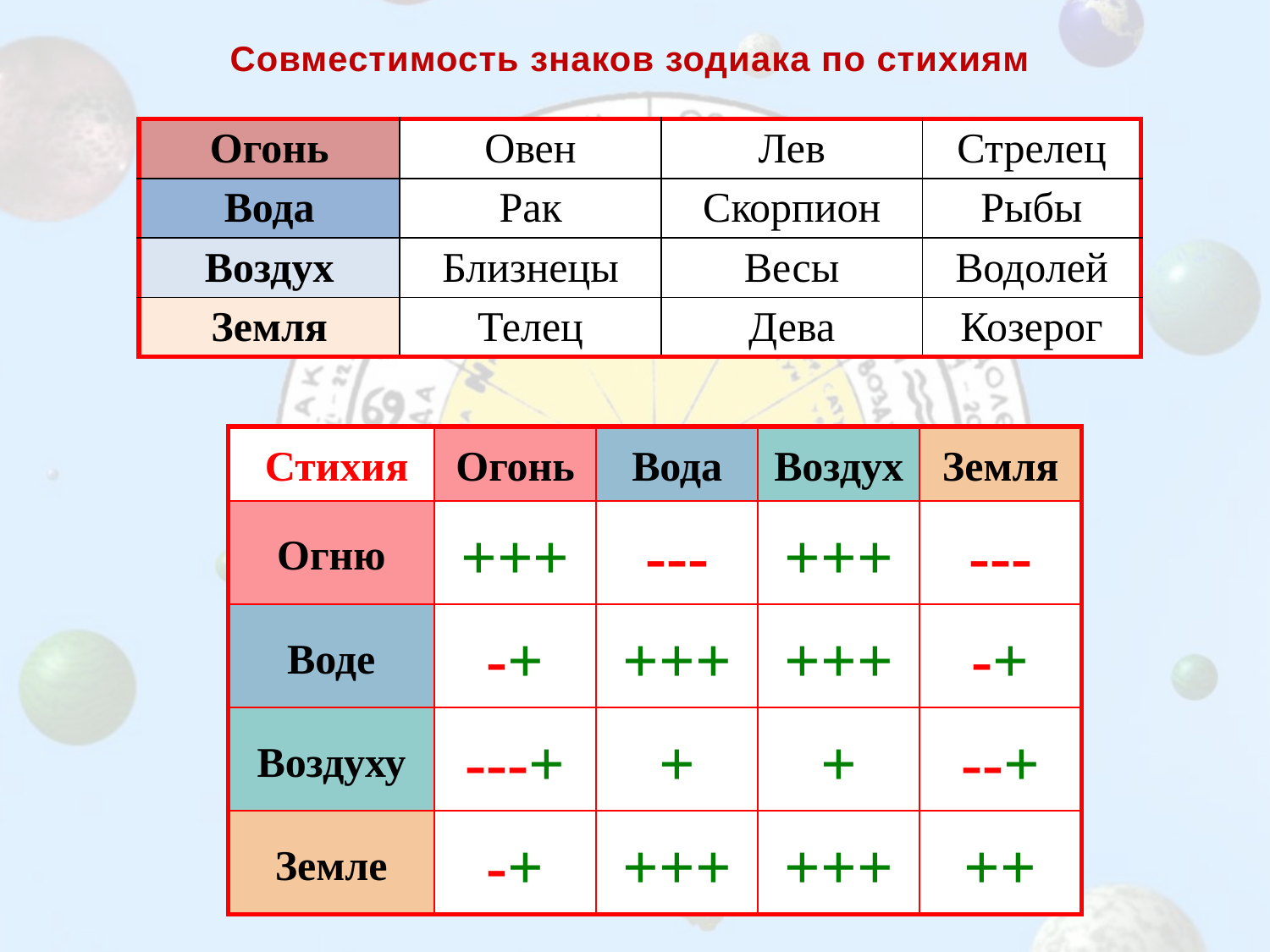

Совместимость знаков зодиака по стихиям
| Огонь | Овен | Лев | Стрелец |
| --- | --- | --- | --- |
| Вода | Рак | Скорпион | Рыбы |
| Воздух | Близнецы | Весы | Водолей |
| Земля | Телец | Дева | Козерог |
| Стихия | Огонь | Вода | Воздух | Земля |
| --- | --- | --- | --- | --- |
| Огню | +++ | --- | +++ | --- |
| Воде | -+ | +++ | +++ | -+ |
| Воздуху | ---+ | + | + | --+ |
| Земле | -+ | +++ | +++ | ++ |